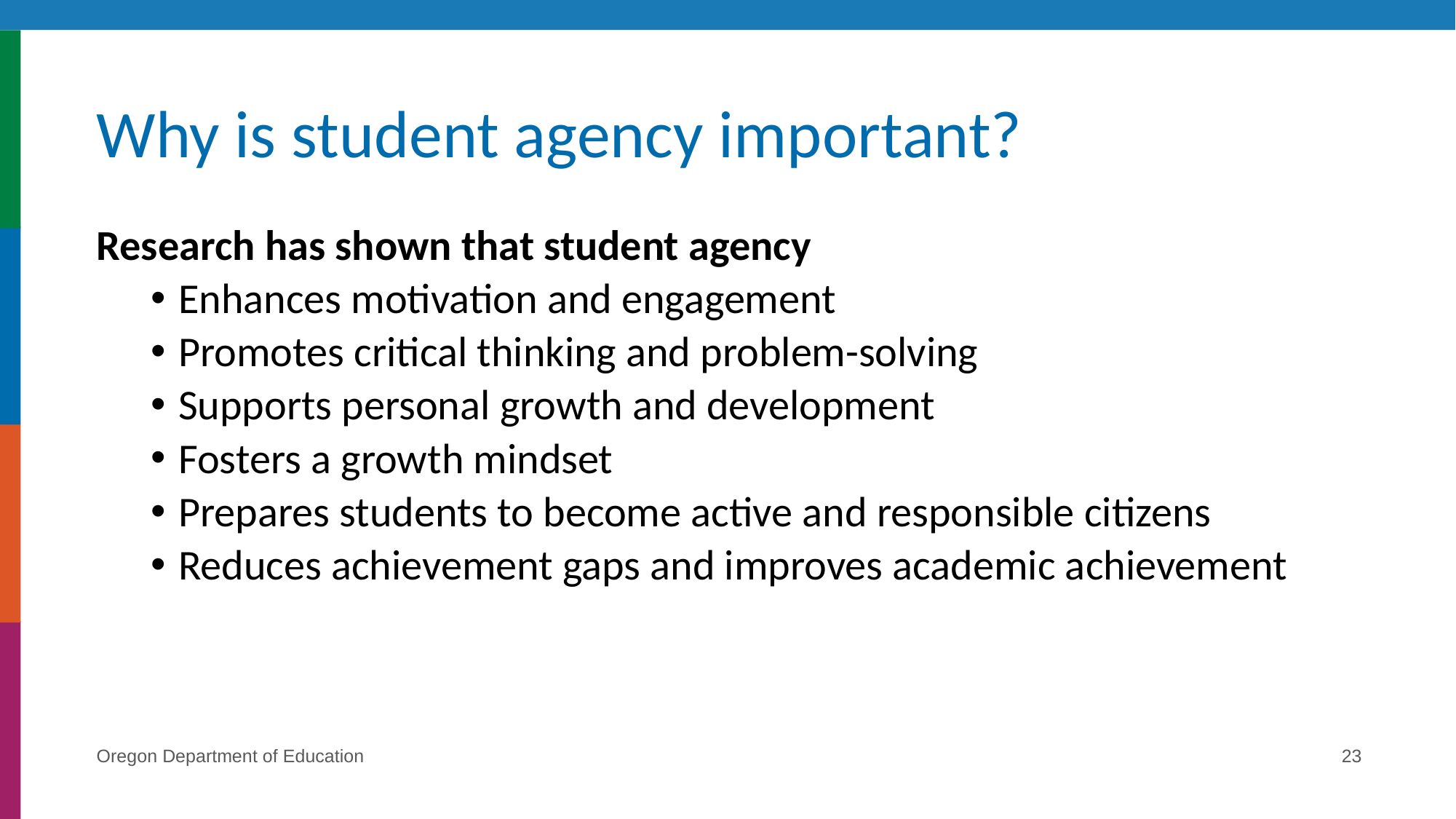

# Why is student agency important?
Research has shown that student agency
Enhances motivation and engagement
Promotes critical thinking and problem-solving
Supports personal growth and development
Fosters a growth mindset
Prepares students to become active and responsible citizens
Reduces achievement gaps and improves academic achievement
Oregon Department of Education
23